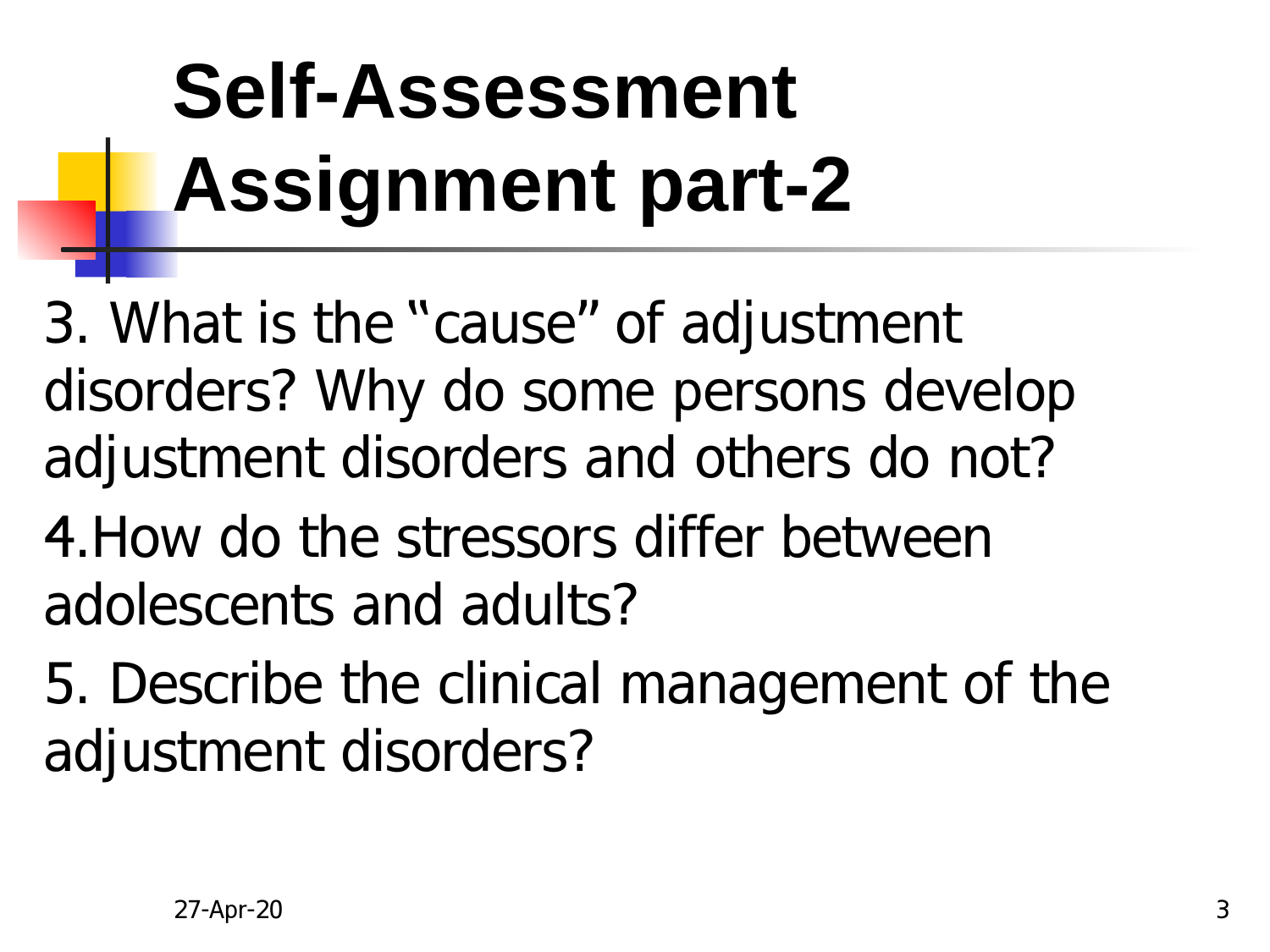

# Self-Assessment Assignment part-2
3. What is the “cause” of adjustment disorders? Why do some persons develop adjustment disorders and others do not?
4.How do the stressors differ between adolescents and adults?
5. Describe the clinical management of the adjustment disorders?

27-Apr-20
3